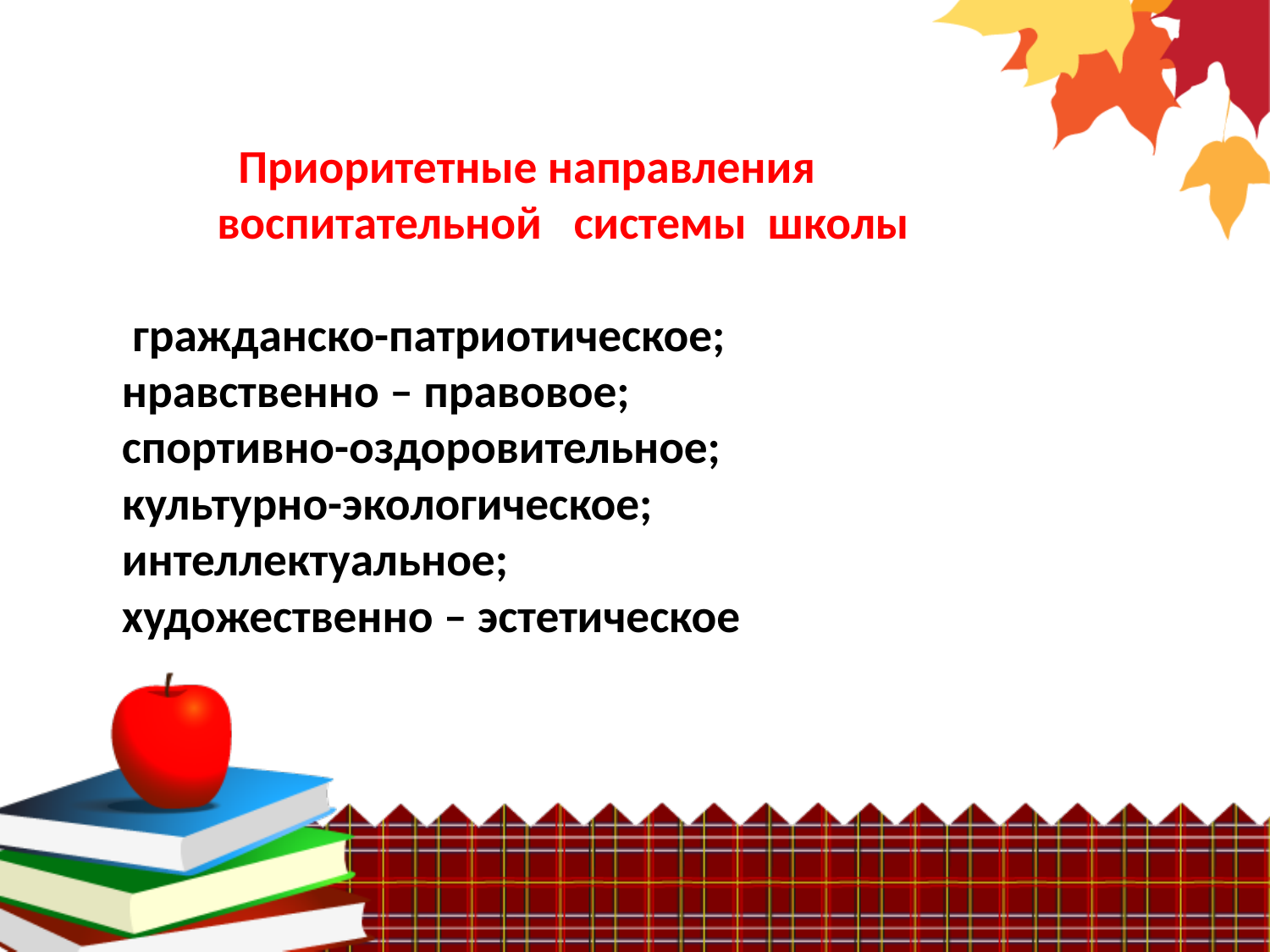

# Приоритетные направления воспитательной   системы  школы гражданско-патриотическое; нравственно – правовое; спортивно-оздоровительное; культурно-экологическое; интеллектуальное; художественно – эстетическое